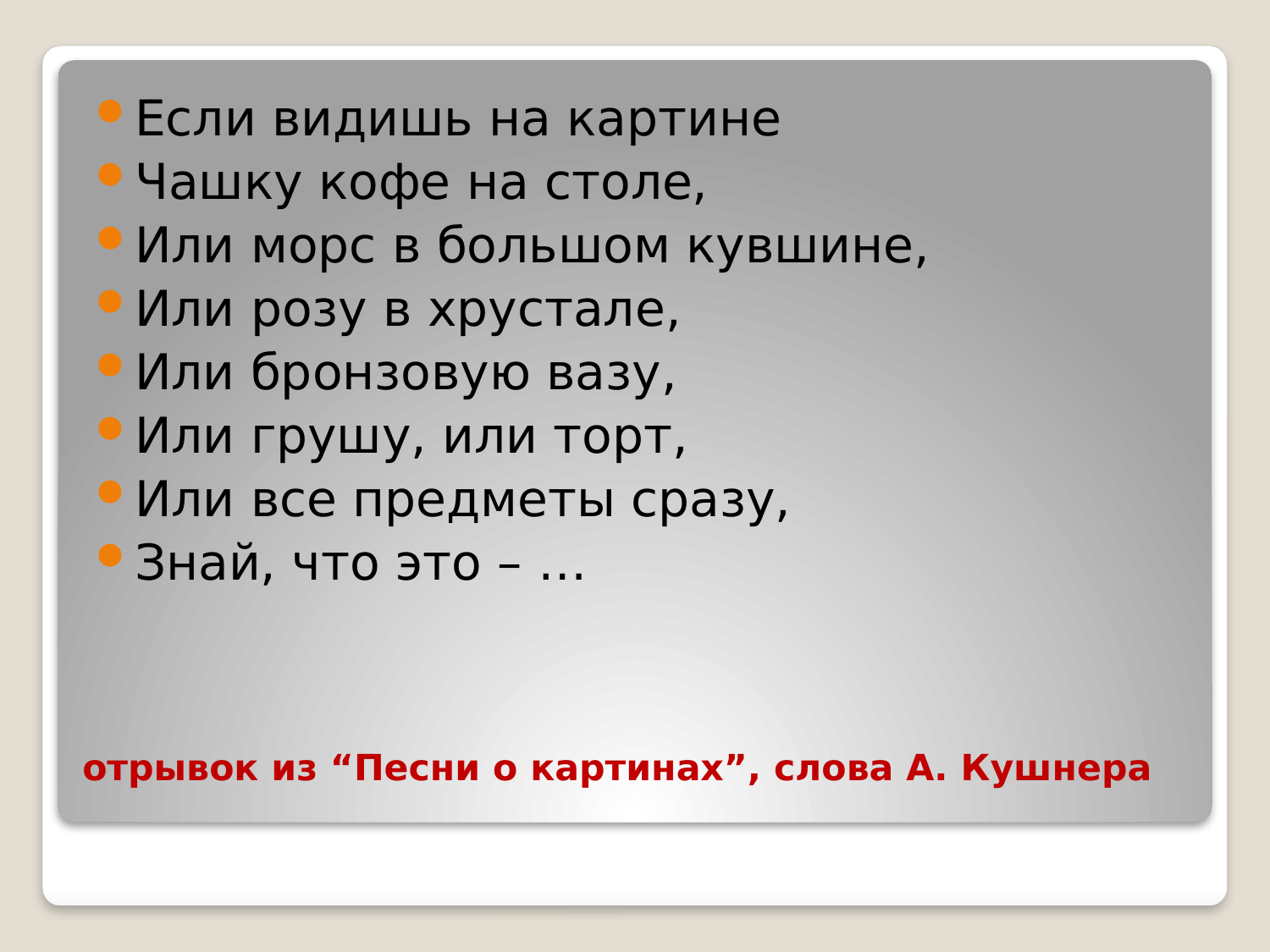

Если видишь на картине
Чашку кофе на столе,
Или морс в большом кувшине,
Или розу в хрустале,
Или бронзовую вазу,
Или грушу, или торт,
Или все предметы сразу,
Знай, что это – …
# отрывок из “Песни о картинах”, слова А. Кушнера